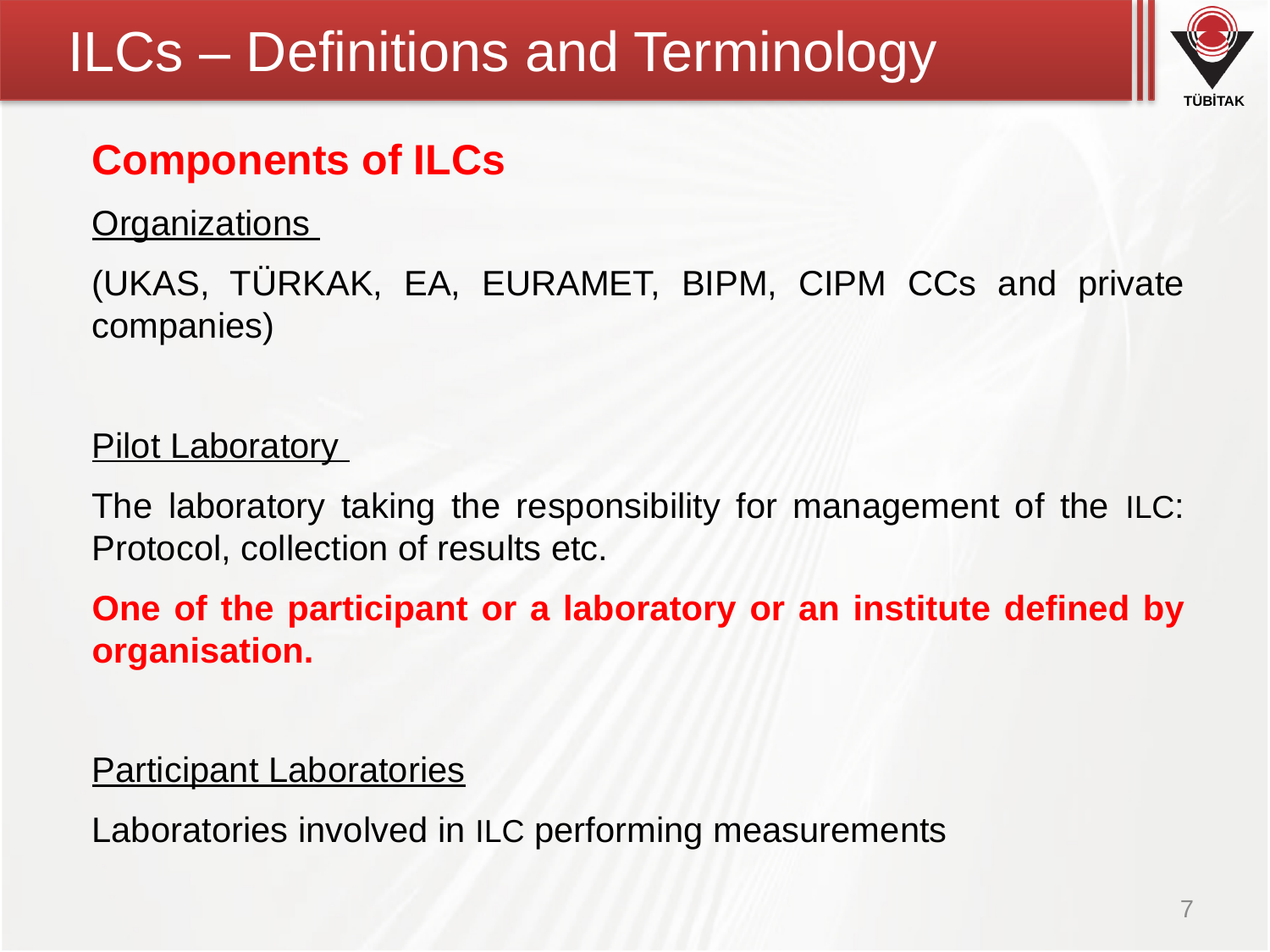

# ILCs – Definitions and Terminology
Components of ILCs
Organizations
(UKAS, TÜRKAK, EA, EURAMET, BIPM, CIPM CCs and private companies)

Pilot Laboratory
The laboratory taking the responsibility for management of the ILC: Protocol, collection of results etc.
One of the participant or a laboratory or an institute defined by organisation.

Participant Laboratories
Laboratories involved in ILC performing measurements

7